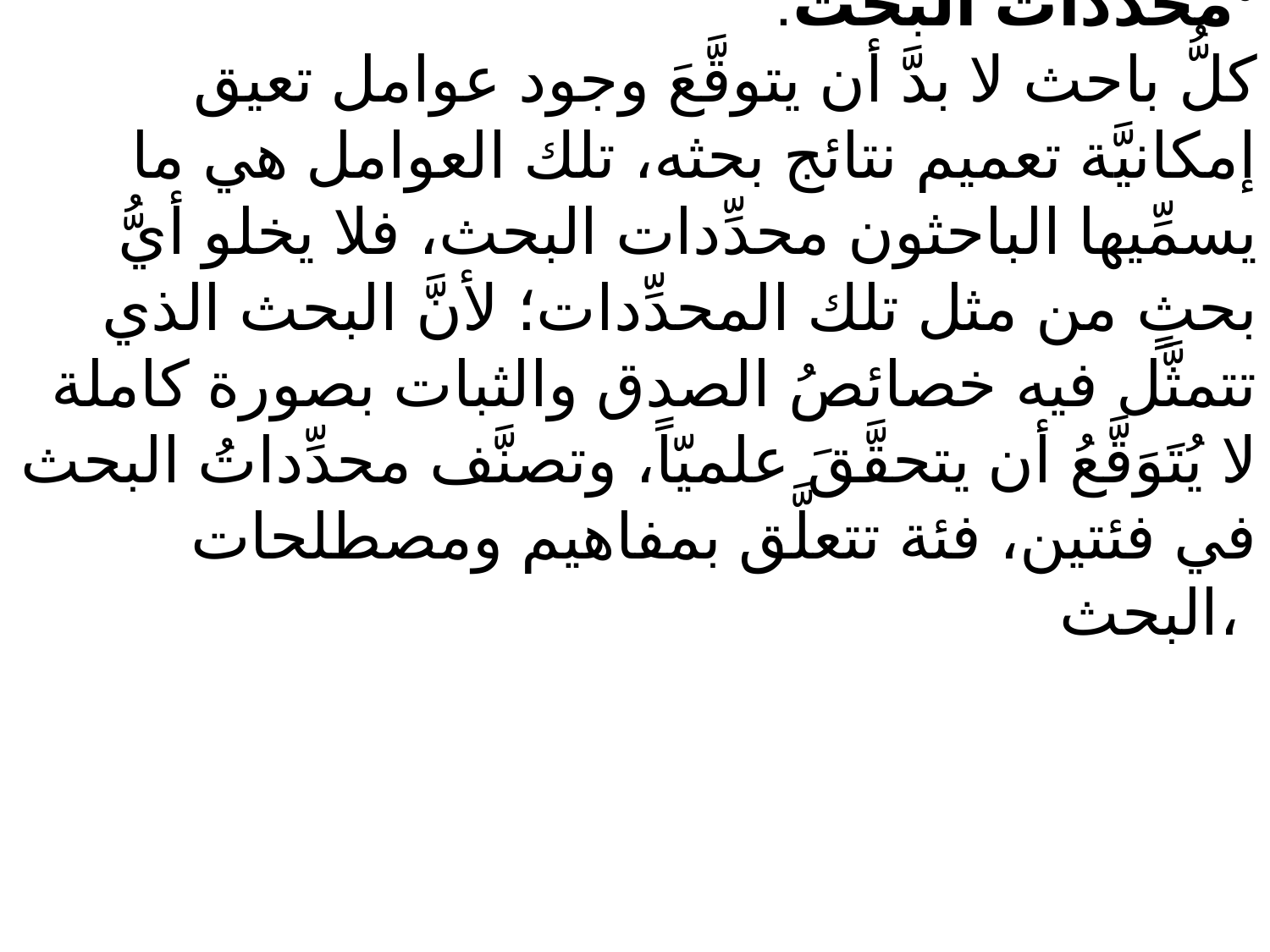

محدِّدات البحث:
 كلُّ باحث لا بدَّ أن يتوقَّعَ وجود عوامل تعيق إمكانيَّة تعميم نتائج بحثه، تلك العوامل هي ما يسمِّيها الباحثون محدِّدات البحث، فلا يخلو أيُّ بحثٍ من مثل تلك المحدِّدات؛ لأنَّ البحث الذي تتمثَّل فيه خصائصُ الصدق والثبات بصورة كاملة لا يُتَوَقَّعُ أن يتحقَّقَ علميّاً، وتصنَّف محدِّداتُ البحث في فئتين، فئة تتعلَّق بمفاهيم ومصطلحات البحث،